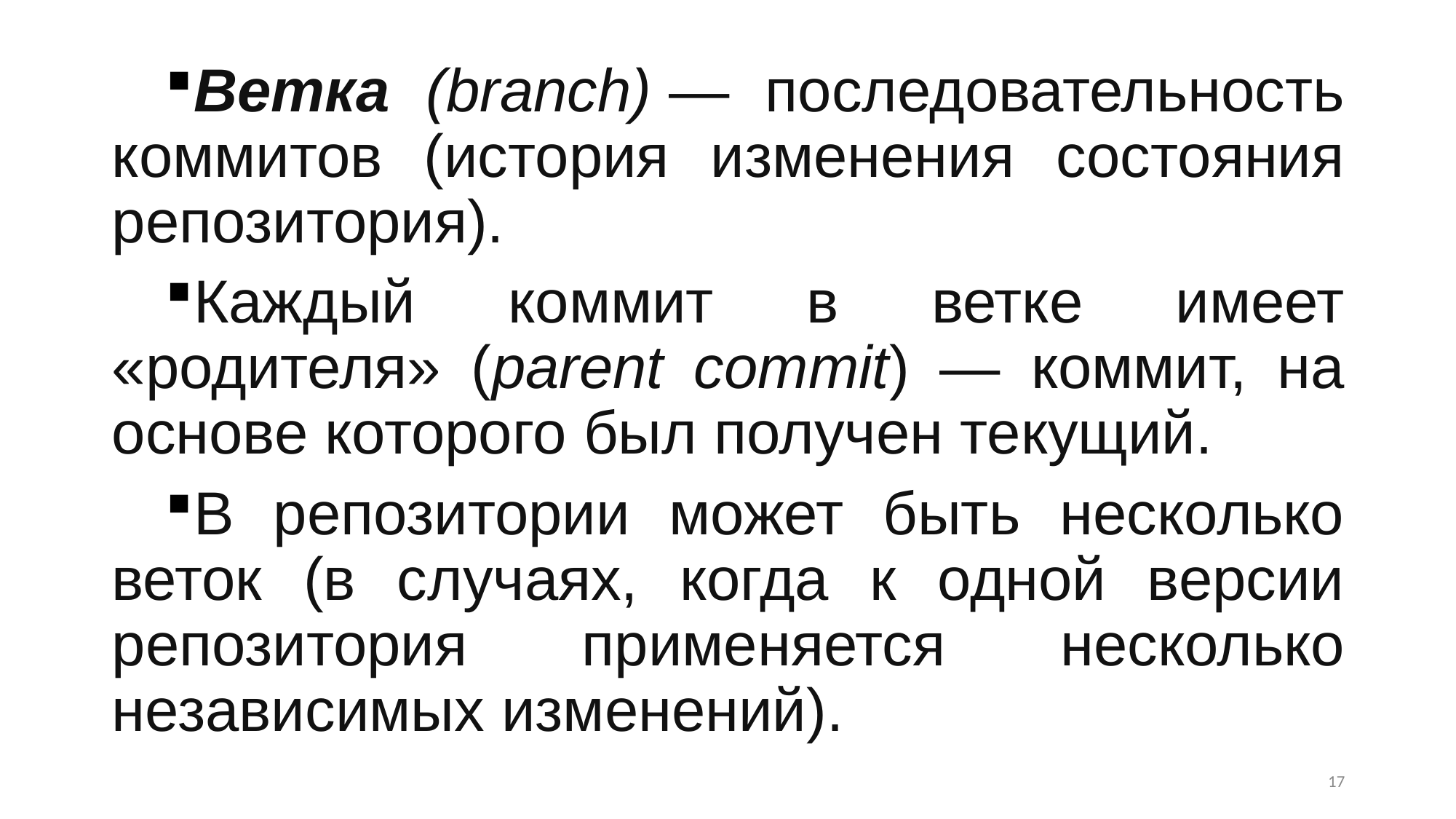

Ветка (branch) — последовательность коммитов (история изменения состояния репозитория).
Каждый коммит в ветке имеет «родителя» (parent commit) — коммит, на основе которого был получен текущий.
В репозитории может быть несколько веток (в случаях, когда к одной версии репозитория применяется несколько независимых изменений).

17